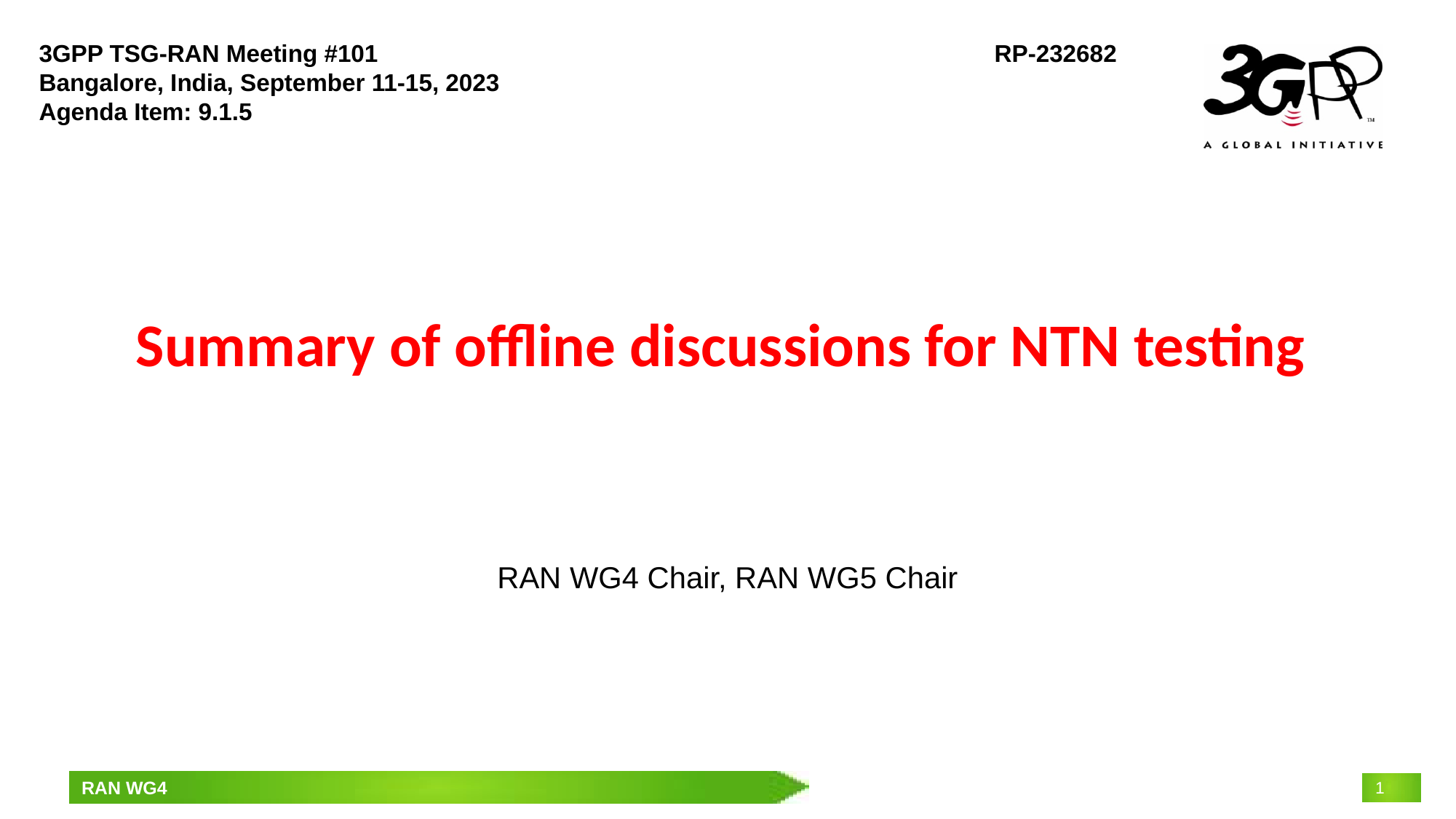

3GPP TSG-RAN Meeting #101
Bangalore, India, September 11-15, 2023
Agenda Item: 9.1.5
RP-232682
# Summary of offline discussions for NTN testing
RAN WG4 Chair, RAN WG5 Chair